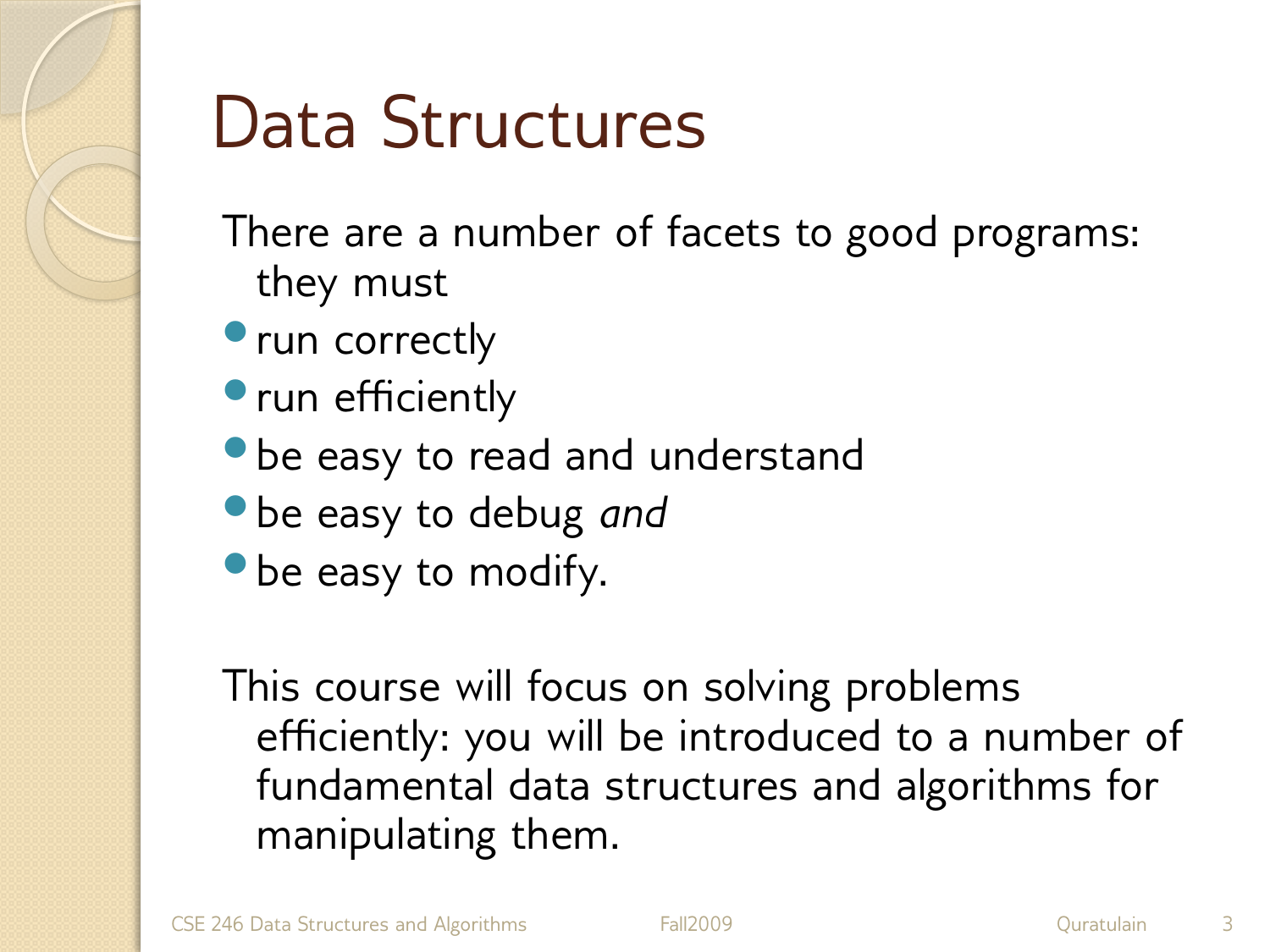

# Data Structures
There are a number of facets to good programs: they must
run correctly
run efficiently
be easy to read and understand
be easy to debug and
be easy to modify.

This course will focus on solving problems efficiently: you will be introduced to a number of fundamental data structures and algorithms for manipulating them.

CSE 246 Data Structures and Algorithms                     Fall2009                                                   Quratulain
3